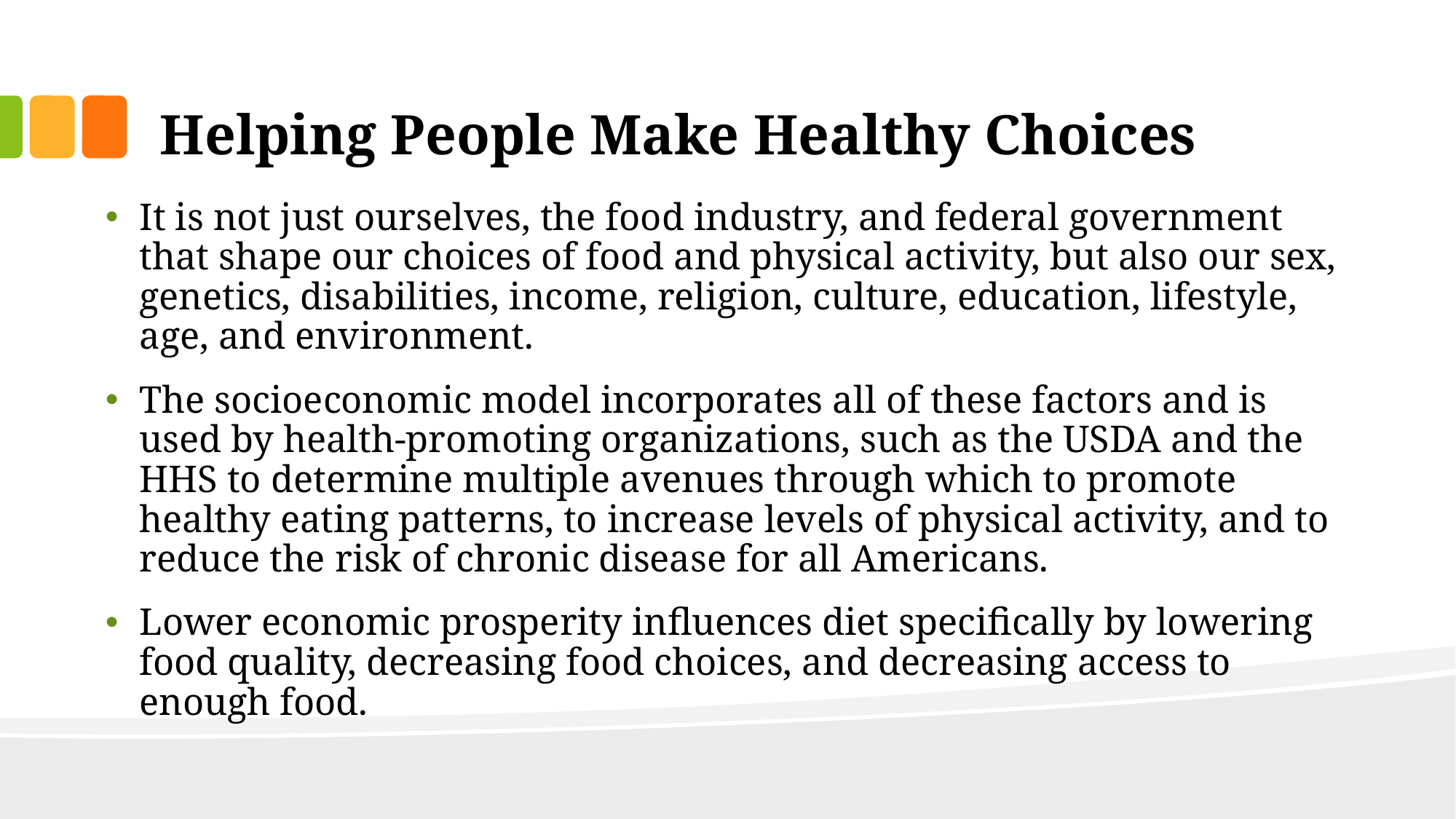

# Helping People Make Healthy Choices
It is not just ourselves, the food industry, and federal government that shape our choices of food and physical activity, but also our sex, genetics, disabilities, income, religion, culture, education, lifestyle, age, and environment.
The socioeconomic model incorporates all of these factors and is used by health-promoting organizations, such as the USDA and the HHS to determine multiple avenues through which to promote healthy eating patterns, to increase levels of physical activity, and to reduce the risk of chronic disease for all Americans.
Lower economic prosperity influences diet specifically by lowering food quality, decreasing food choices, and decreasing access to enough food.